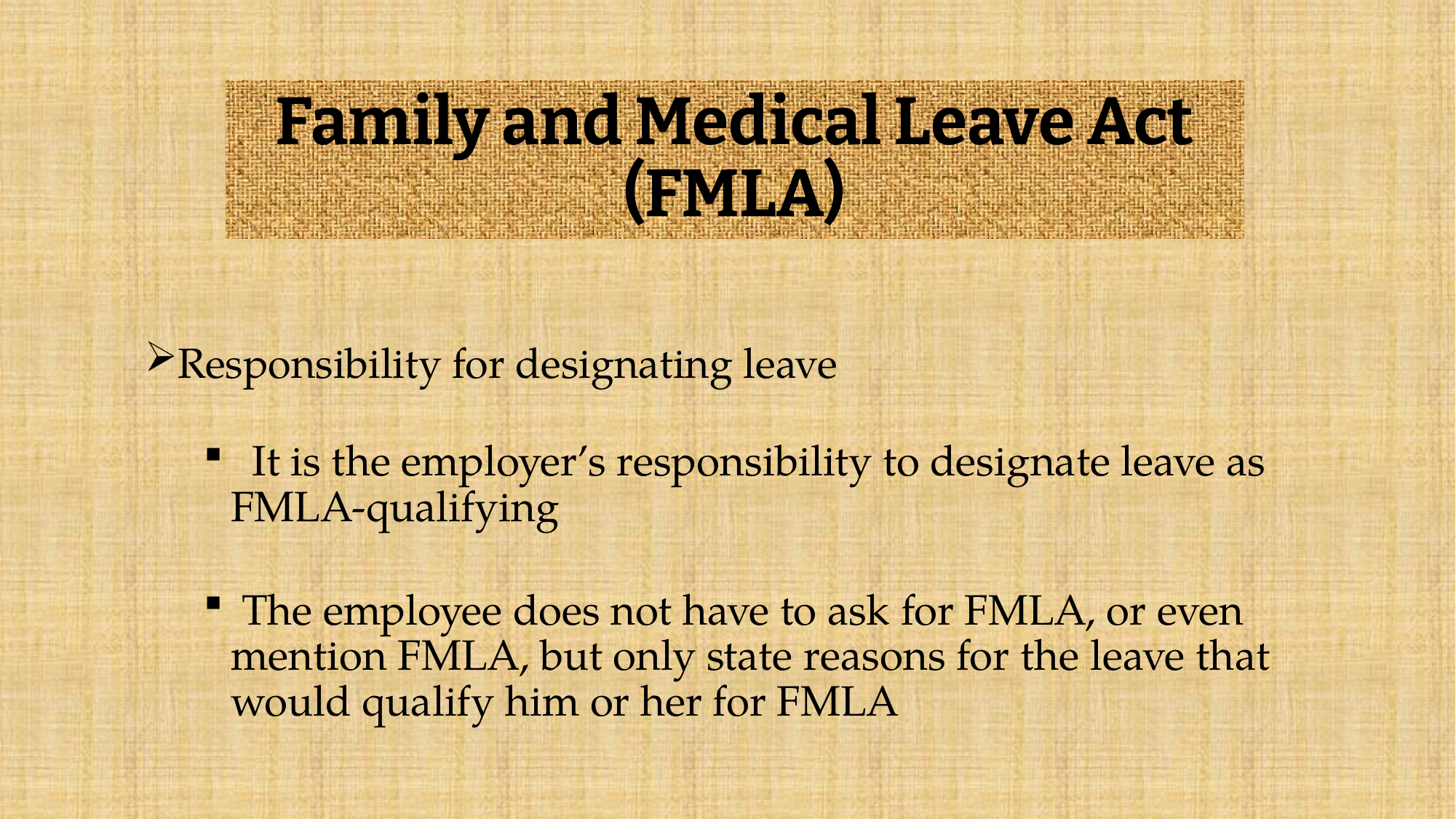

# Family and Medical Leave Act (FMLA)
Responsibility for designating leave
  It is the employer’s responsibility to designate leave as FMLA-qualifying
 The employee does not have to ask for FMLA, or even mention FMLA, but only state reasons for the leave that would qualify him or her for FMLA